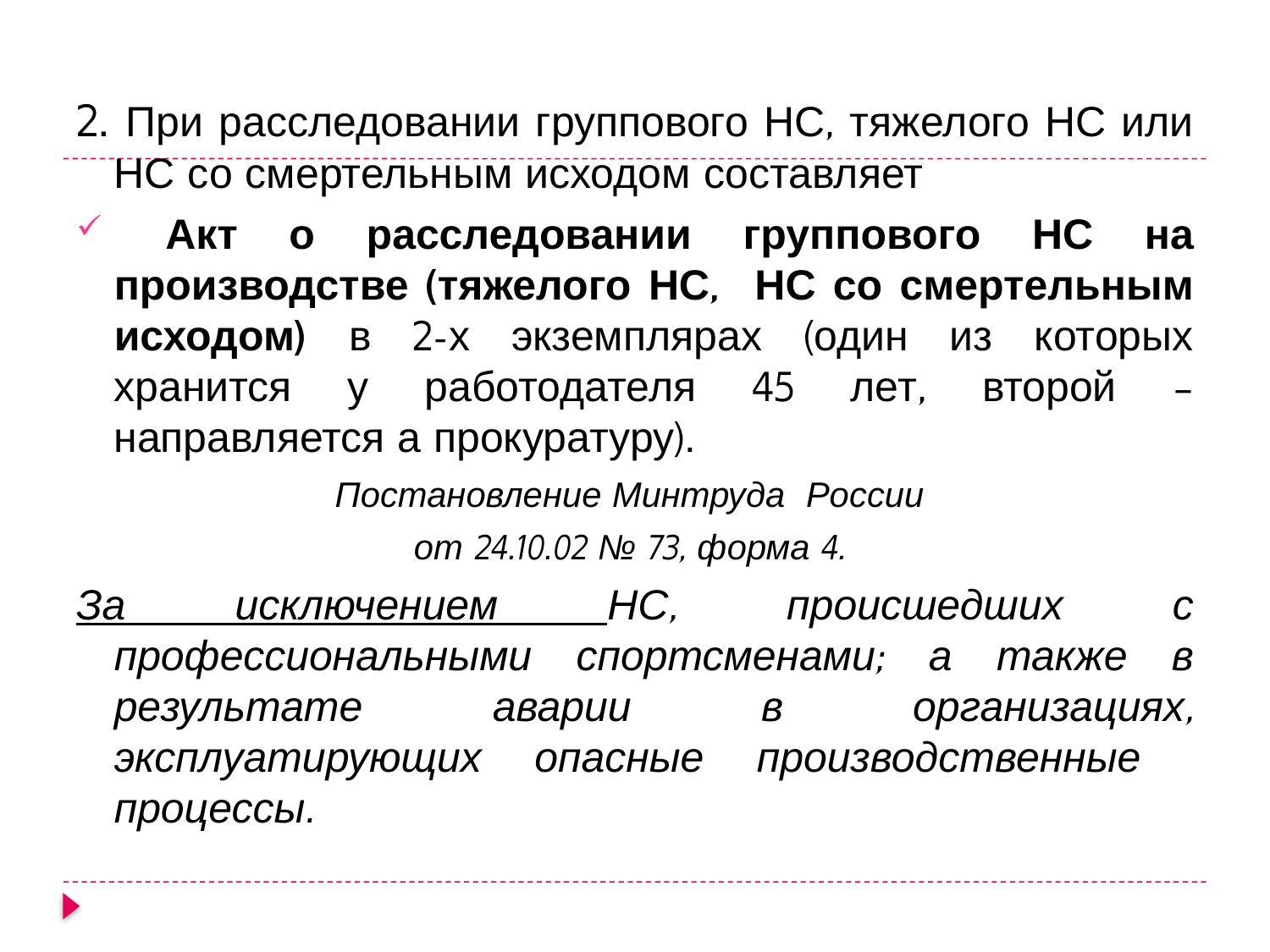

2. При расследовании группового НС, тяжелого НС или НС со смертельным исходом составляет
 Акт о расследовании группового НС на производстве (тяжелого НС,  НС со смертельным исходом) в 2-х экземплярах (один из которых хранится у работодателя 45 лет, второй – направляется а прокуратуру).
Постановление Минтруда  России
от 24.10.02 № 73, форма 4.
За исключением НС, происшедших с профессиональными спортсменами; а также в результате аварии в организациях, эксплуатирующих опасные производственные  процессы.